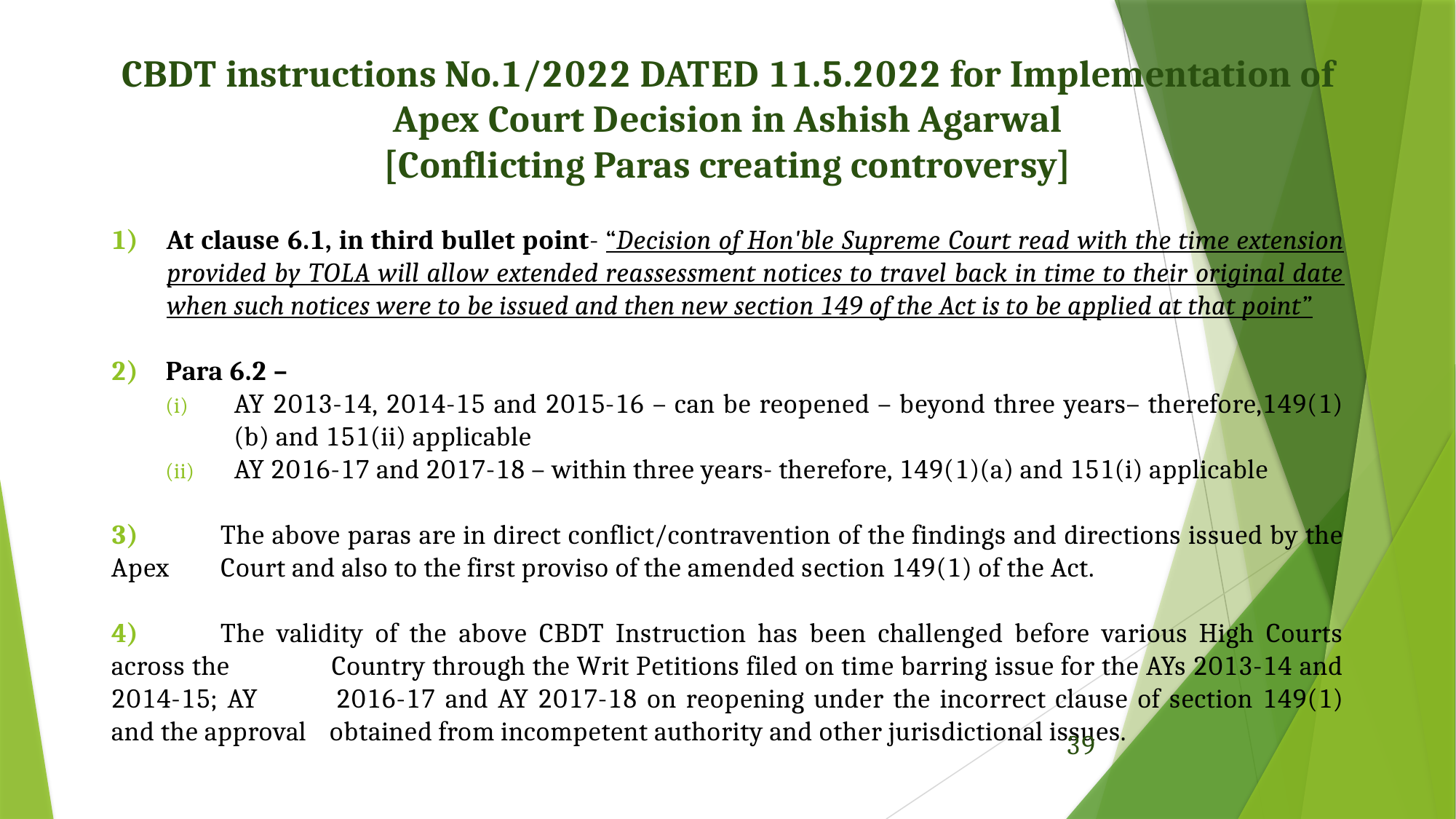

# CBDT instructions No.1/2022 DATED 11.5.2022 for Implementation of Apex Court Decision in Ashish Agarwal [Conflicting Paras creating controversy]
1)	At clause 6.1, in third bullet point- “Decision of Hon'ble Supreme Court read with the time extension provided by TOLA will allow extended reassessment notices to travel back in time to their original date when such notices were to be issued and then new section 149 of the Act is to be applied at that point”

2)	Para 6.2 –
AY 2013-14, 2014-15 and 2015-16 – can be reopened – beyond three years– therefore,149(1)(b) and 151(ii) applicable
AY 2016-17 and 2017-18 – within three years- therefore, 149(1)(a) and 151(i) applicable

3)	The above paras are in direct conflict/contravention of the findings and directions issued by the Apex 	Court and also to the first proviso of the amended section 149(1) of the Act.

4)	The validity of the above CBDT Instruction has been challenged before various High Courts across the 	Country through the Writ Petitions filed on time barring issue for the AYs 2013-14 and 2014-15; AY 	2016-17 and AY 2017-18 on reopening under the incorrect clause of section 149(1) and the approval 	obtained from incompetent authority and other jurisdictional issues.
39